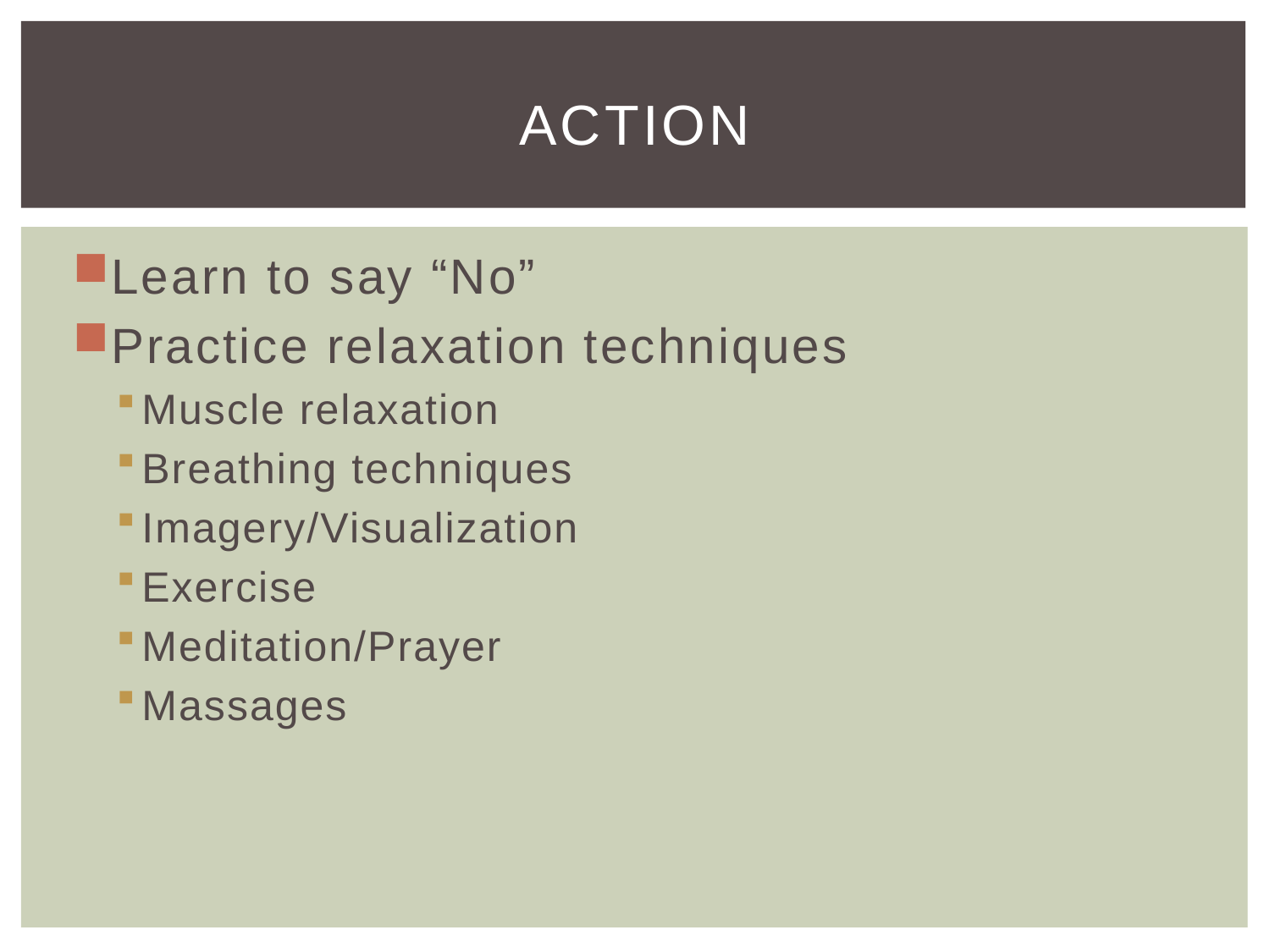

# Action
Learn to say “No”
Practice relaxation techniques
Muscle relaxation
Breathing techniques
Imagery/Visualization
Exercise
Meditation/Prayer
Massages